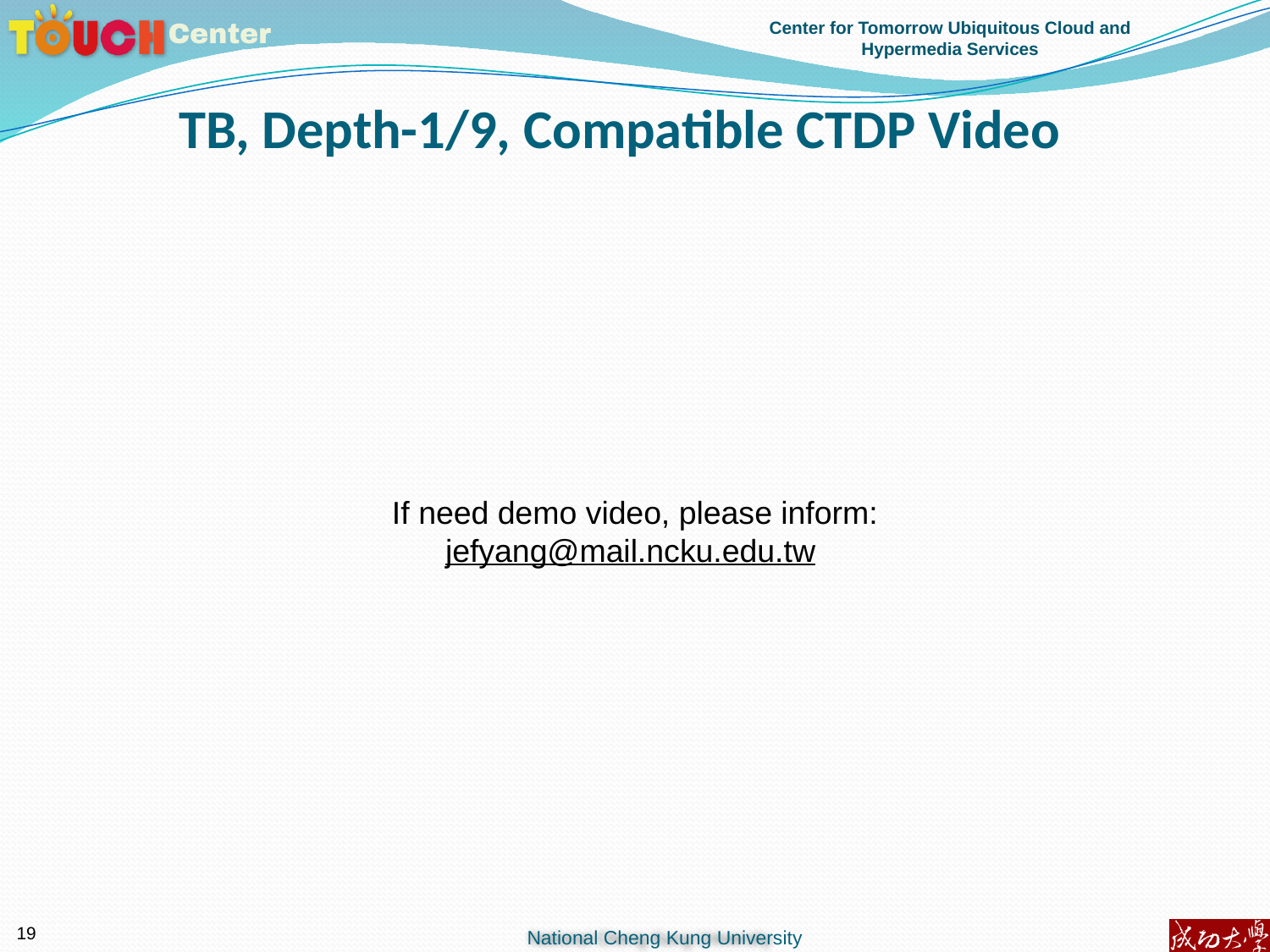

# TB, Depth-1/9, Compatible CTDP Video
If need demo video, please inform:
jefyang@mail.ncku.edu.tw